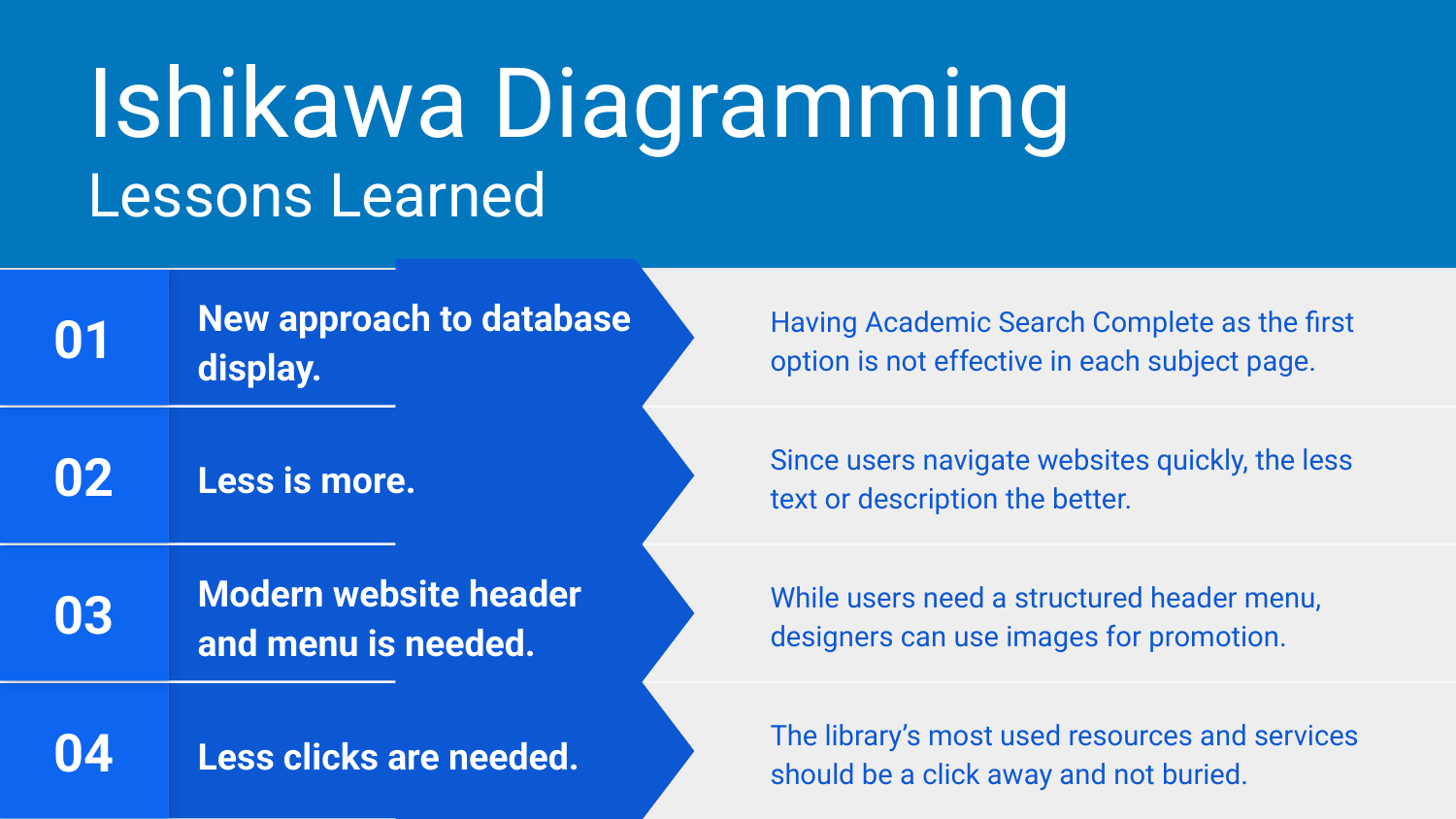

# Ishikawa Diagramming
Lessons Learned

01

Having Academic Search Complete as the first option is not effective in each subject page.
New approach to database display.

02

Since users navigate websites quickly, the less text or description the better.
Less is more.

03

While users need a structured header menu, designers can use images for promotion.
Modern website header and menu is needed.

04

The library’s most used resources and services should be a click away and not buried.
Less clicks are needed.